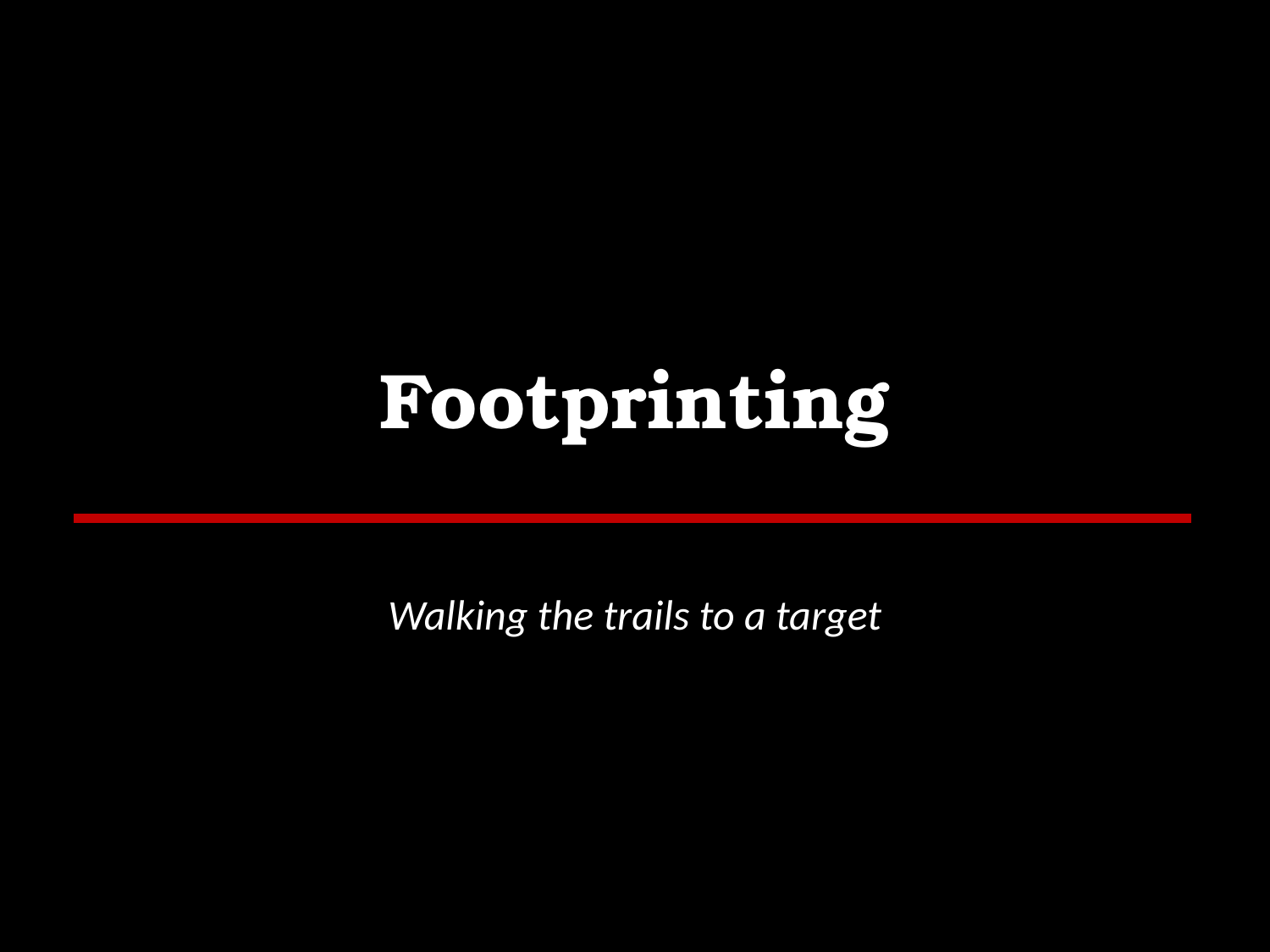

# Footprinting
Walking the trails to a target